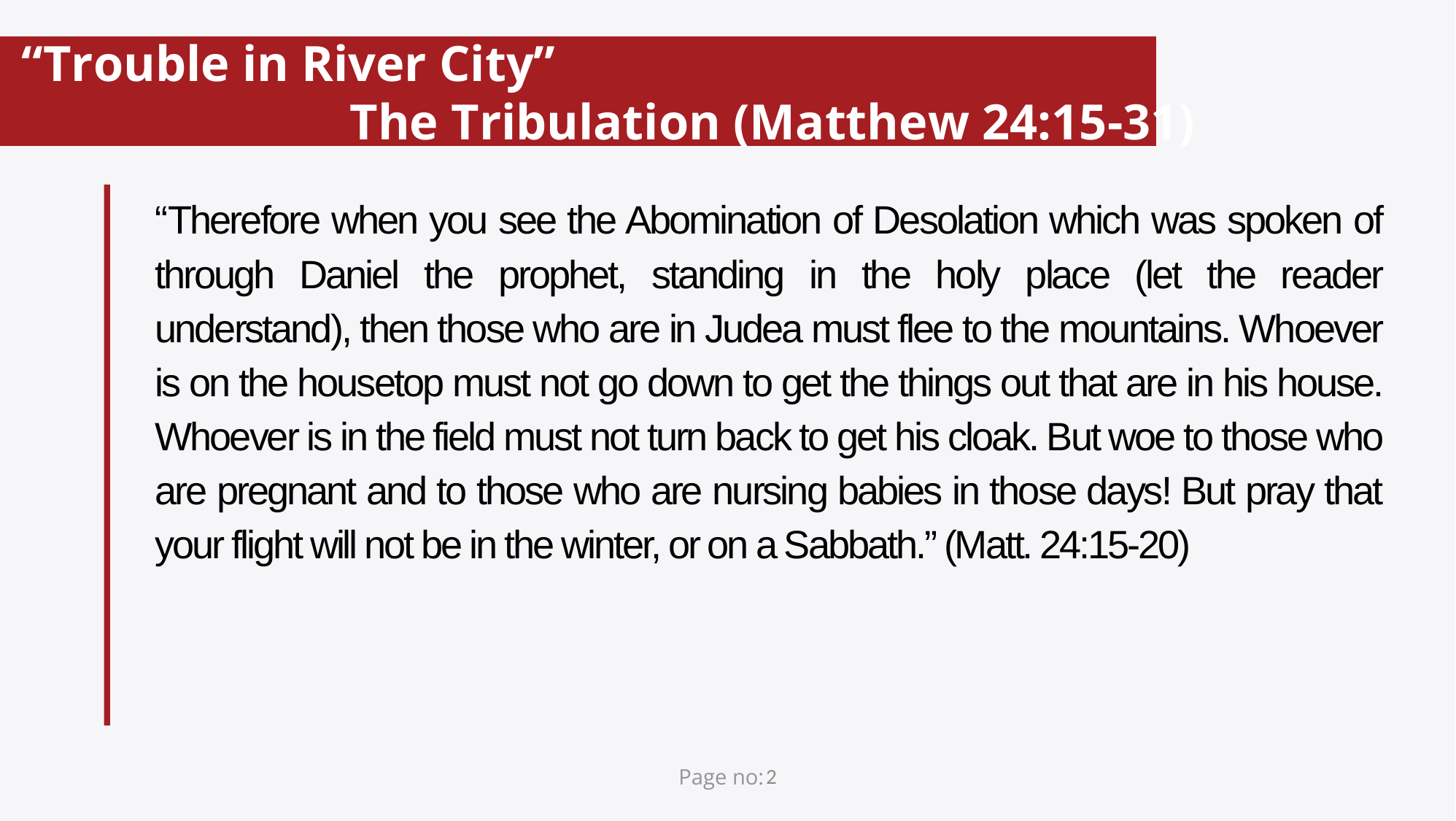

# “Trouble in River City” The Tribulation (Matthew 24:15-31)
“Therefore when you see the Abomination of Desolation which was spoken of through Daniel the prophet, standing in the holy place (let the reader understand), then those who are in Judea must flee to the mountains. Whoever is on the housetop must not go down to get the things out that are in his house. Whoever is in the field must not turn back to get his cloak. But woe to those who are pregnant and to those who are nursing babies in those days! But pray that your flight will not be in the winter, or on a Sabbath.” (Matt. 24:15-20)